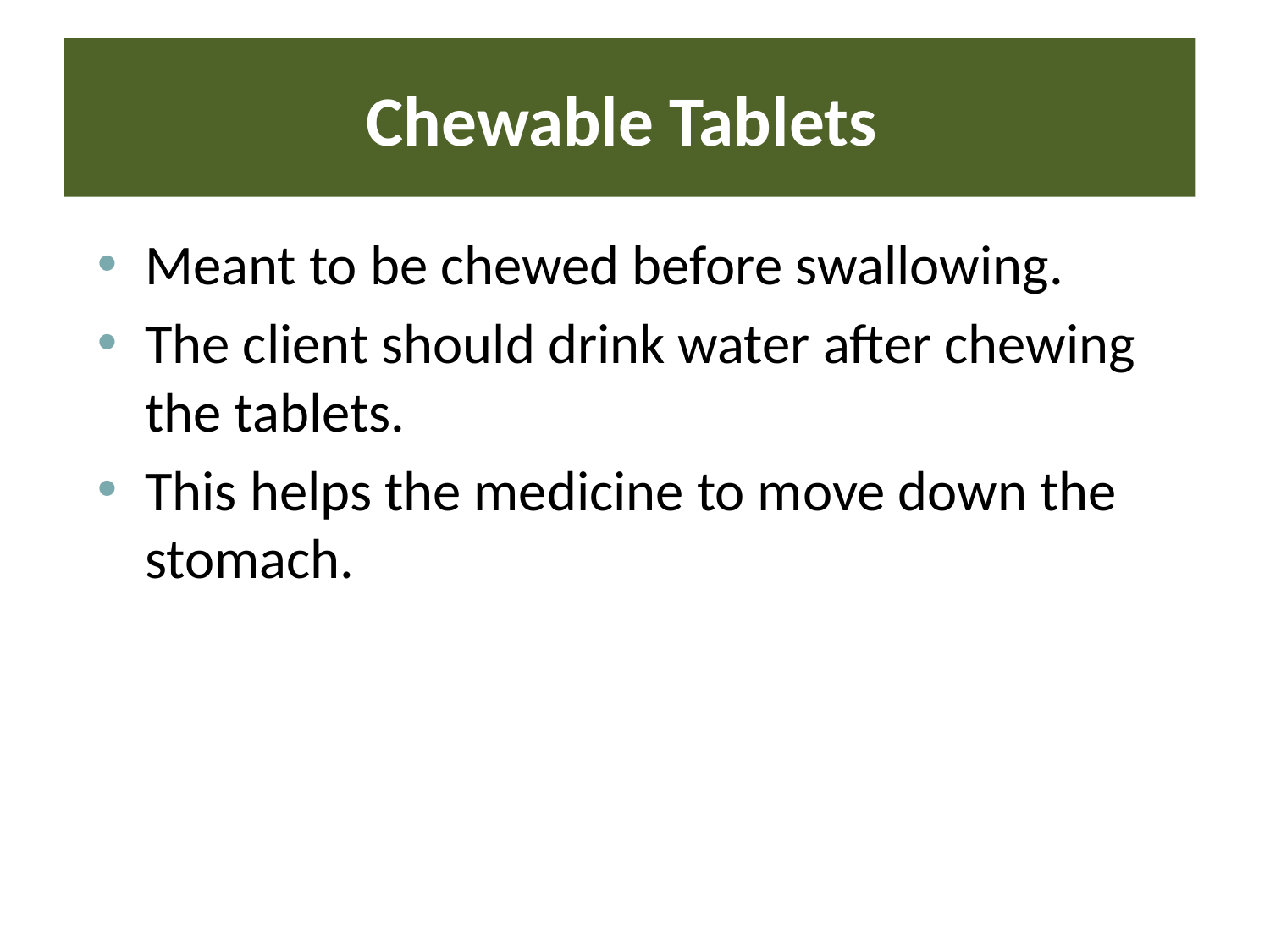

# Chewable Tablets
Meant to be chewed before swallowing.
The client should drink water after chewing the tablets.
This helps the medicine to move down the stomach.